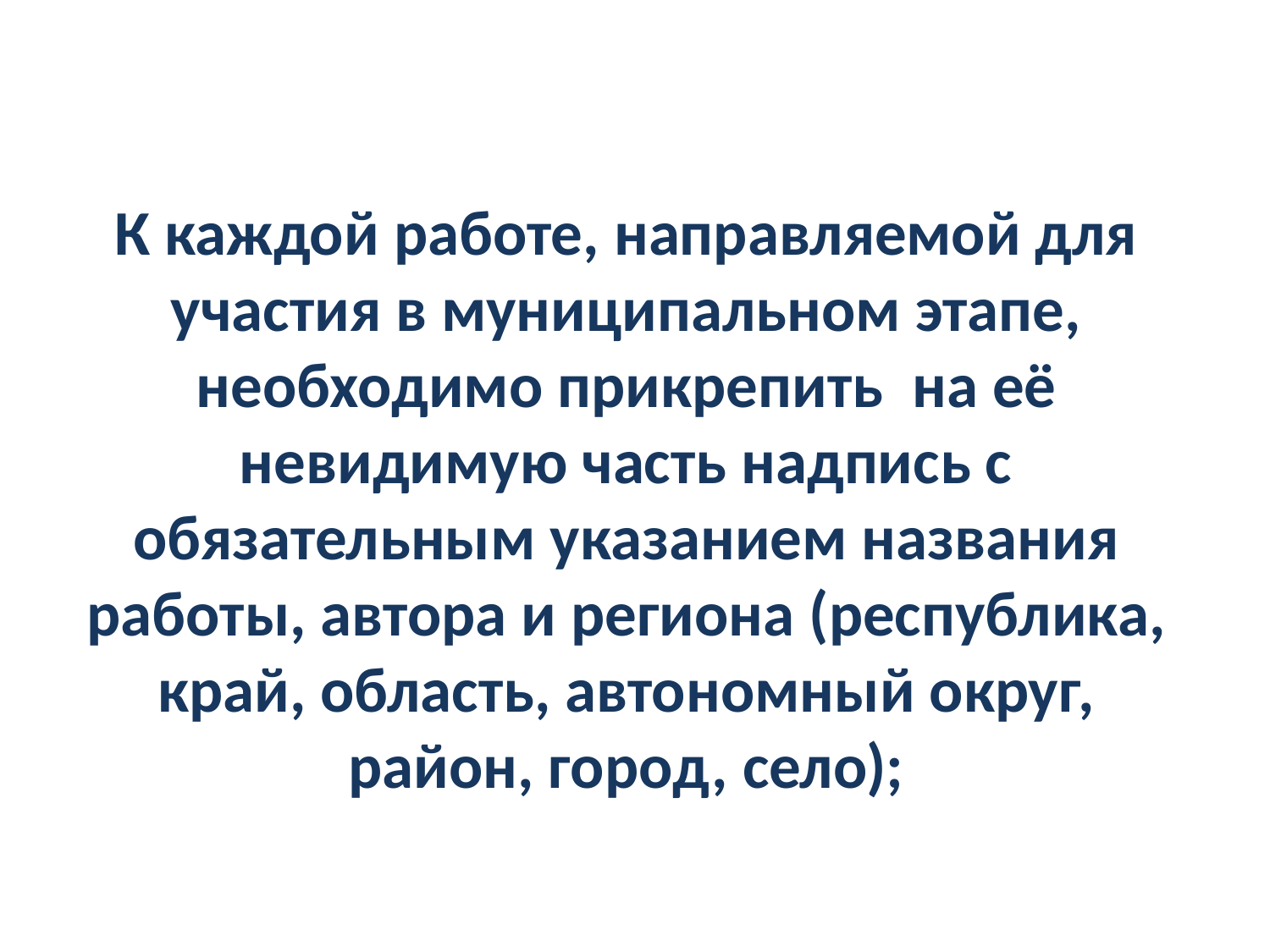

# К каждой работе, направляемой для участия в муниципальном этапе, необходимо прикрепить  на её невидимую часть надпись с обязательным указанием названия работы, автора и региона (республика, край, область, автономный округ, район, город, село);